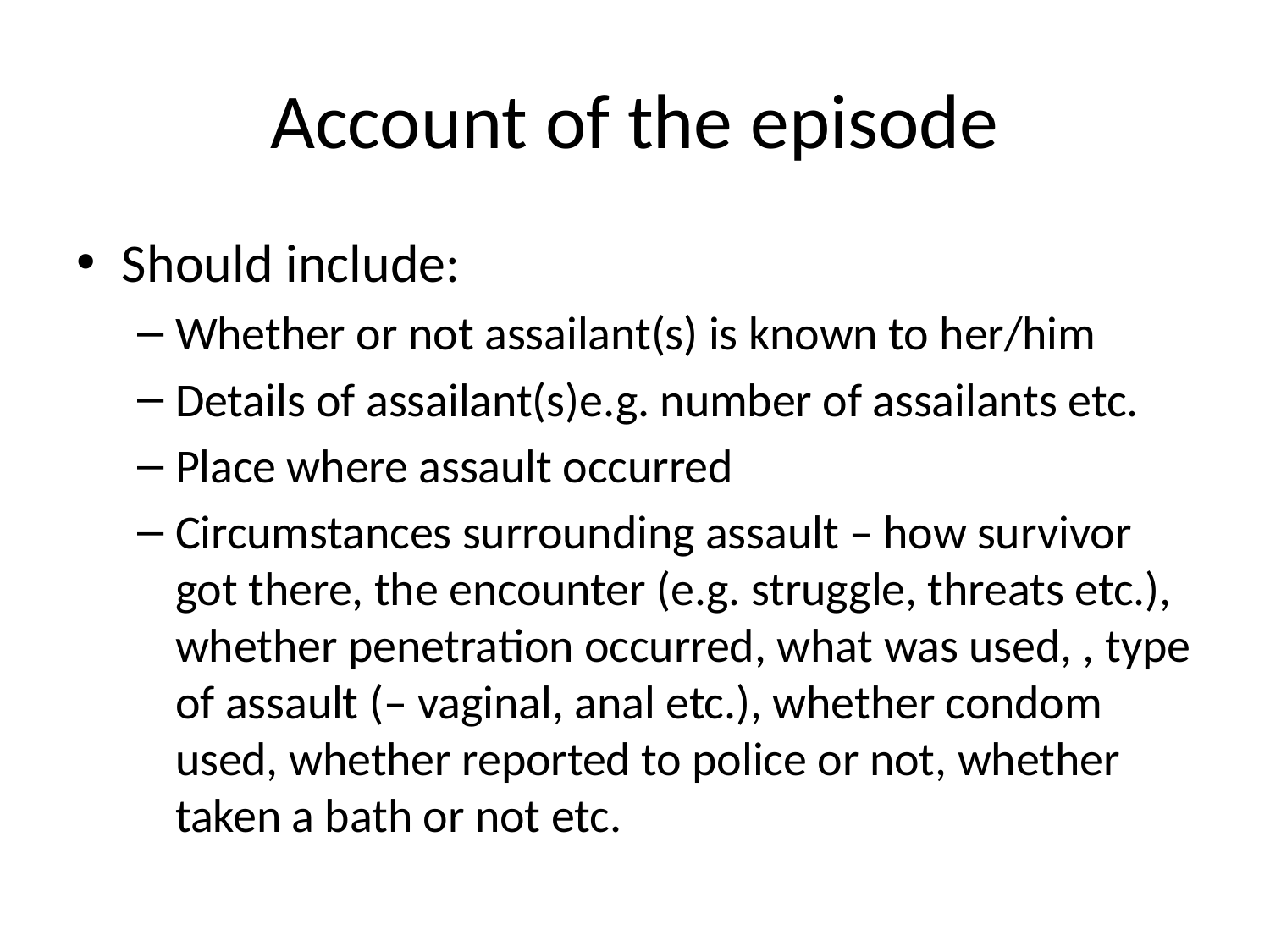

# Account of the episode
Should include:
Whether or not assailant(s) is known to her/him
Details of assailant(s)e.g. number of assailants etc.
Place where assault occurred
Circumstances surrounding assault – how survivor got there, the encounter (e.g. struggle, threats etc.), whether penetration occurred, what was used, , type of assault (– vaginal, anal etc.), whether condom used, whether reported to police or not, whether taken a bath or not etc.